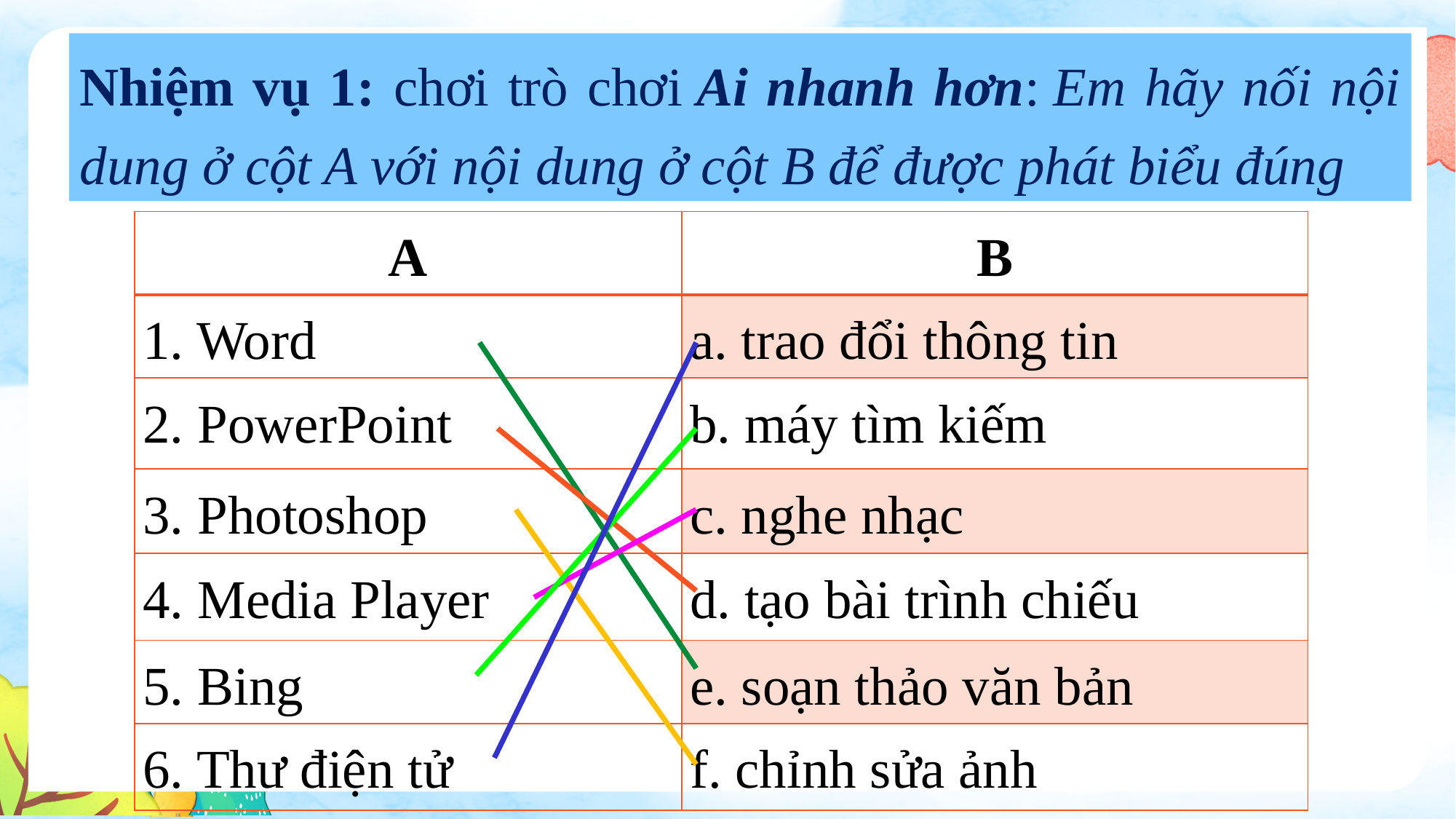

Nhiệm vụ 1: chơi trò chơi Ai nhanh hơn: Em hãy nối nội dung ở cột A với nội dung ở cột B để được phát biểu đúng
| A | B |
| --- | --- |
| 1. Word | a. trao đổi thông tin |
| 2. PowerPoint | b. máy tìm kiếm |
| 3. Photoshop | c. nghe nhạc |
| 4. Media Player | d. tạo bài trình chiếu |
| 5. Bing | e. soạn thảo văn bản |
| 6. Thư điện tử | f. chỉnh sửa ảnh |